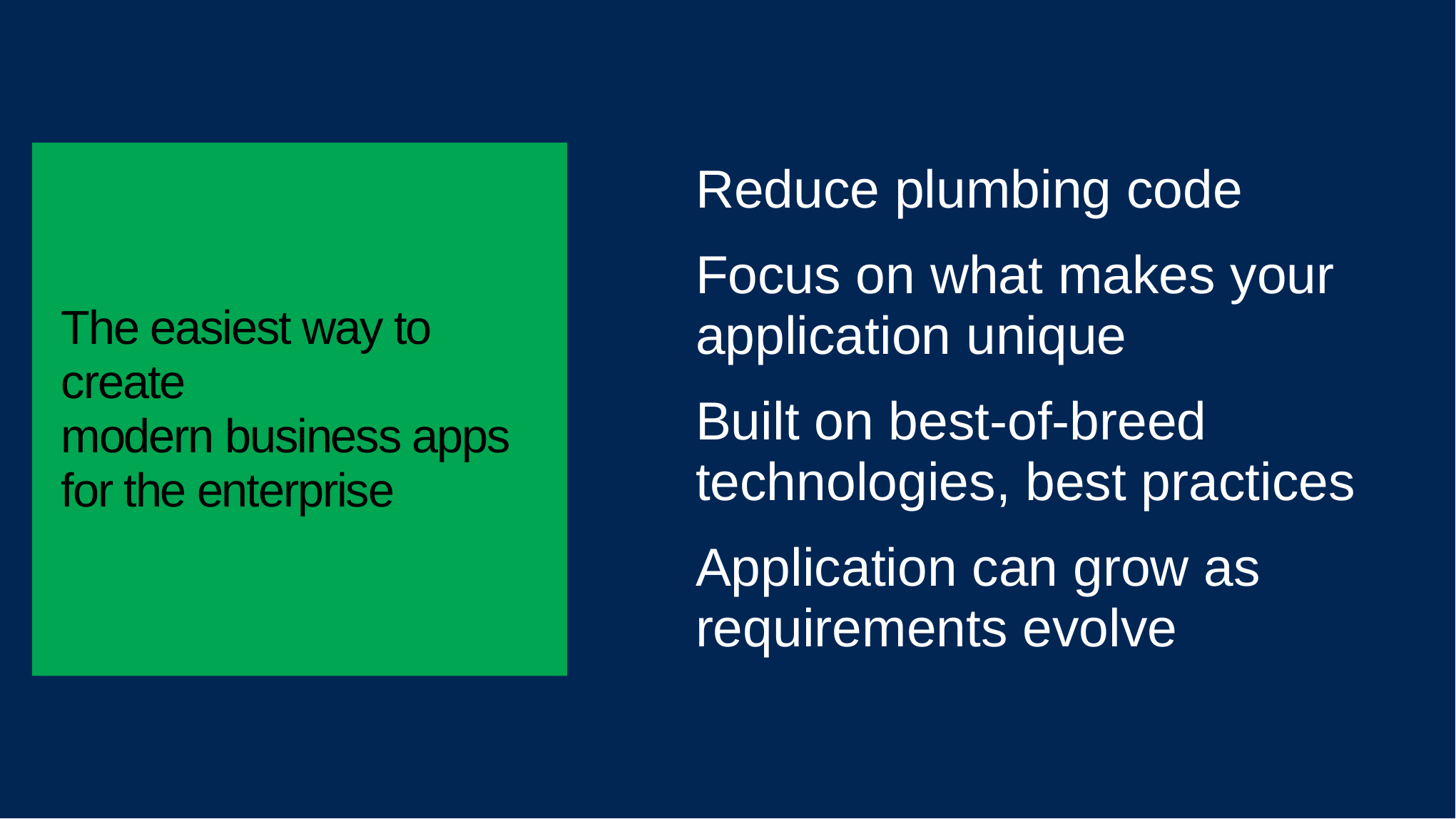

# The easiest way to create modern business apps for the enterprise
Reduce plumbing code
Focus on what makes your application unique
Built on best-of-breed technologies, best practices
Application can grow as requirements evolve